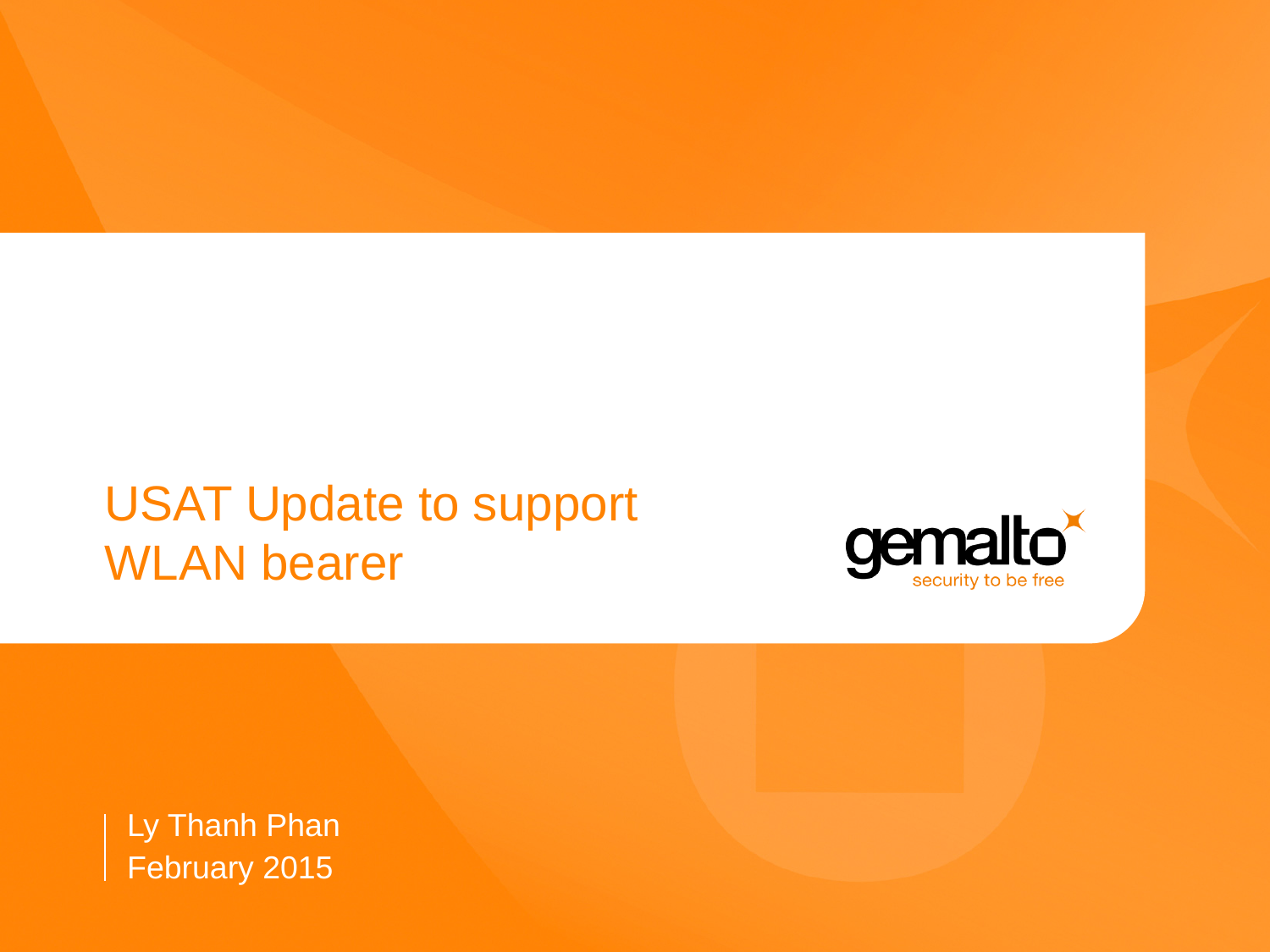

# USAT Update to support WLAN bearer
Ly Thanh Phan
February 2015